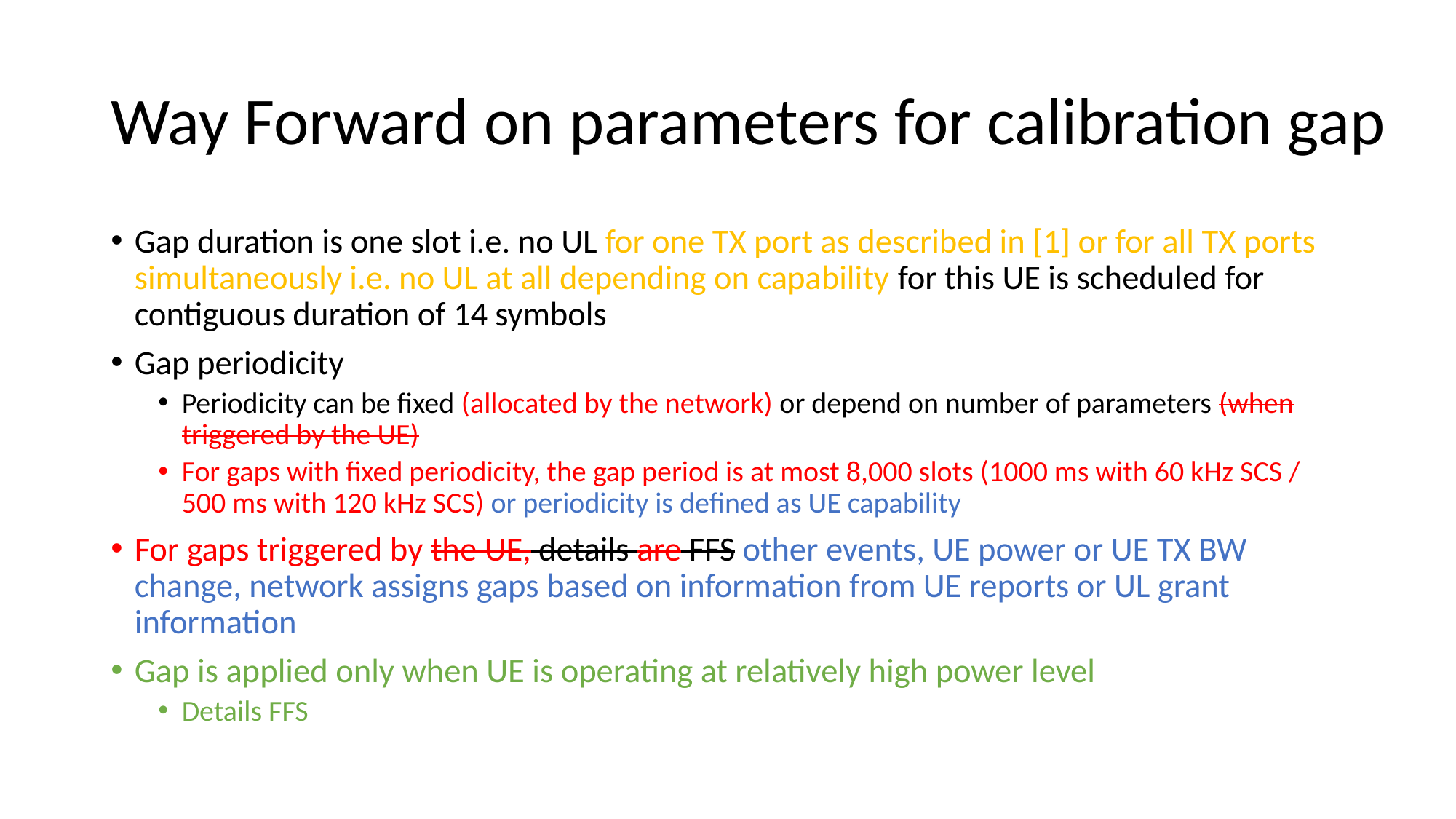

# Way Forward on parameters for calibration gap
Gap duration is one slot i.e. no UL for one TX port as described in [1] or for all TX ports simultaneously i.e. no UL at all depending on capability for this UE is scheduled for contiguous duration of 14 symbols
Gap periodicity
Periodicity can be fixed (allocated by the network) or depend on number of parameters (when triggered by the UE)
For gaps with fixed periodicity, the gap period is at most 8,000 slots (1000 ms with 60 kHz SCS / 500 ms with 120 kHz SCS) or periodicity is defined as UE capability
For gaps triggered by the UE, details are FFS other events, UE power or UE TX BW change, network assigns gaps based on information from UE reports or UL grant information
Gap is applied only when UE is operating at relatively high power level
Details FFS